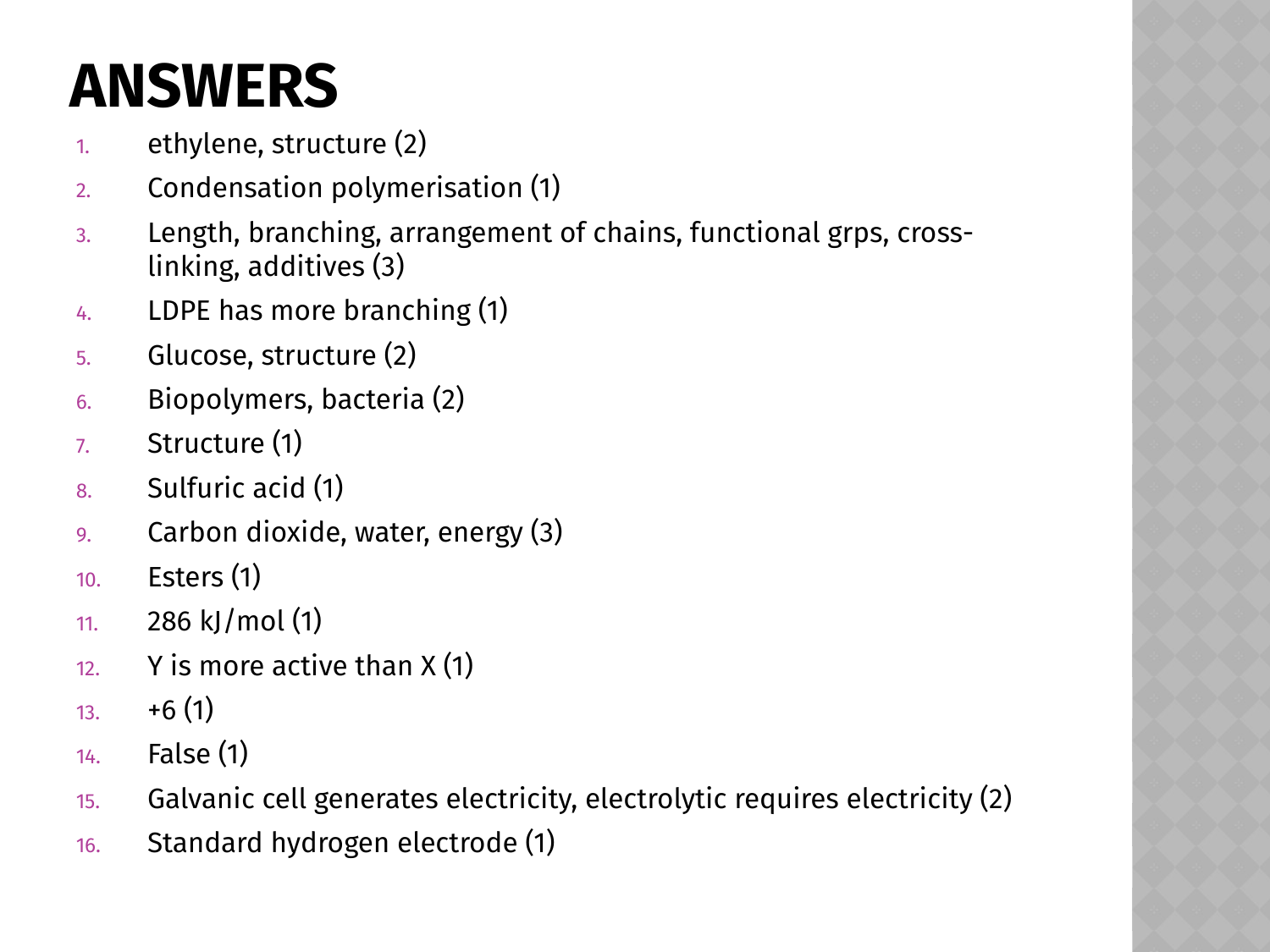

# Answers
ethylene, structure (2)
Condensation polymerisation (1)
Length, branching, arrangement of chains, functional grps, cross-linking, additives (3)
LDPE has more branching (1)
Glucose, structure (2)
Biopolymers, bacteria (2)
Structure (1)
Sulfuric acid (1)
Carbon dioxide, water, energy (3)
Esters (1)
286 kJ/mol (1)
Y is more active than X (1)
+6 (1)
False (1)
Galvanic cell generates electricity, electrolytic requires electricity (2)
Standard hydrogen electrode (1)